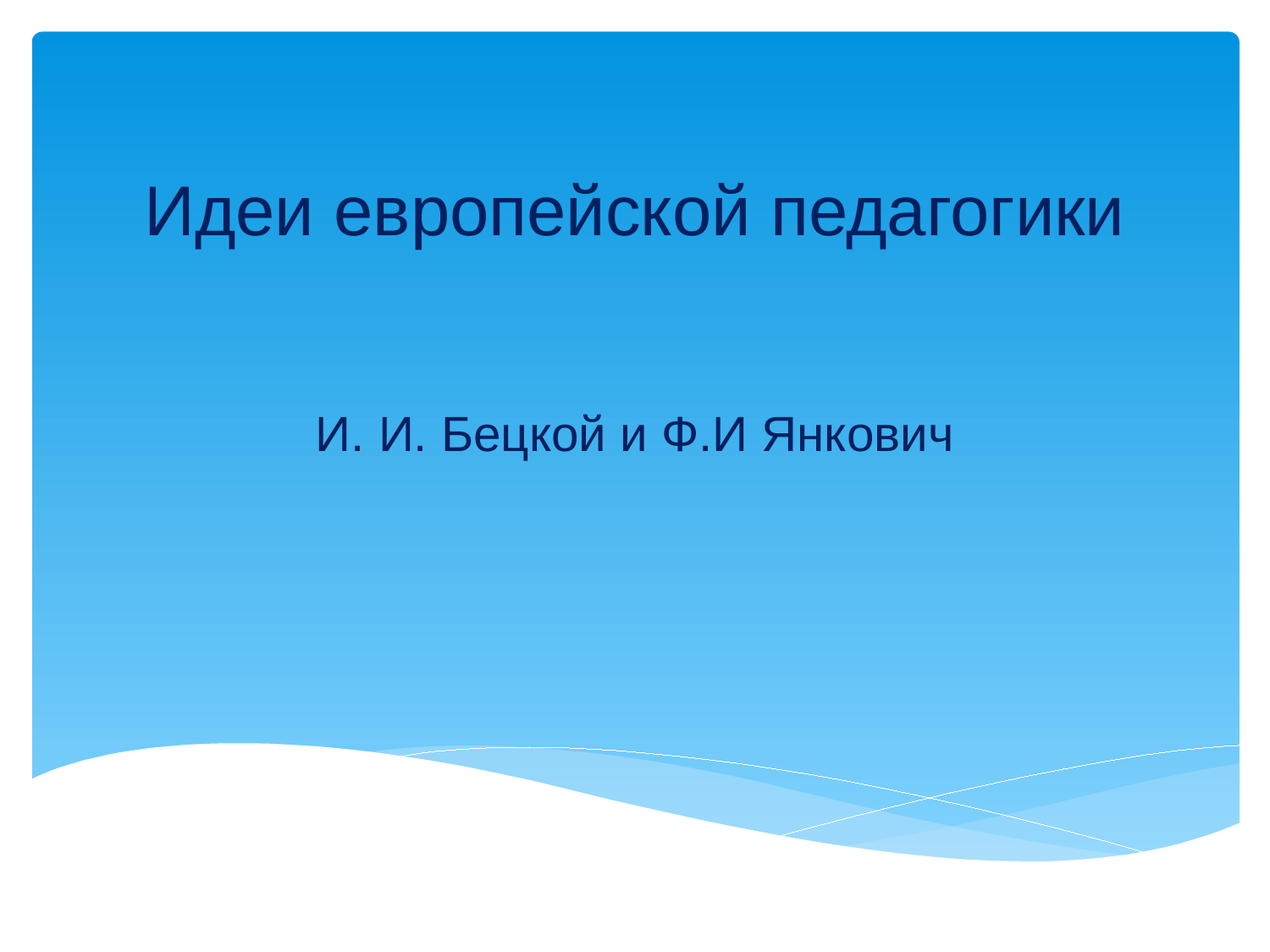

# Идеи европейской педагогики
И. И. Бецкой и Ф.И Янкович